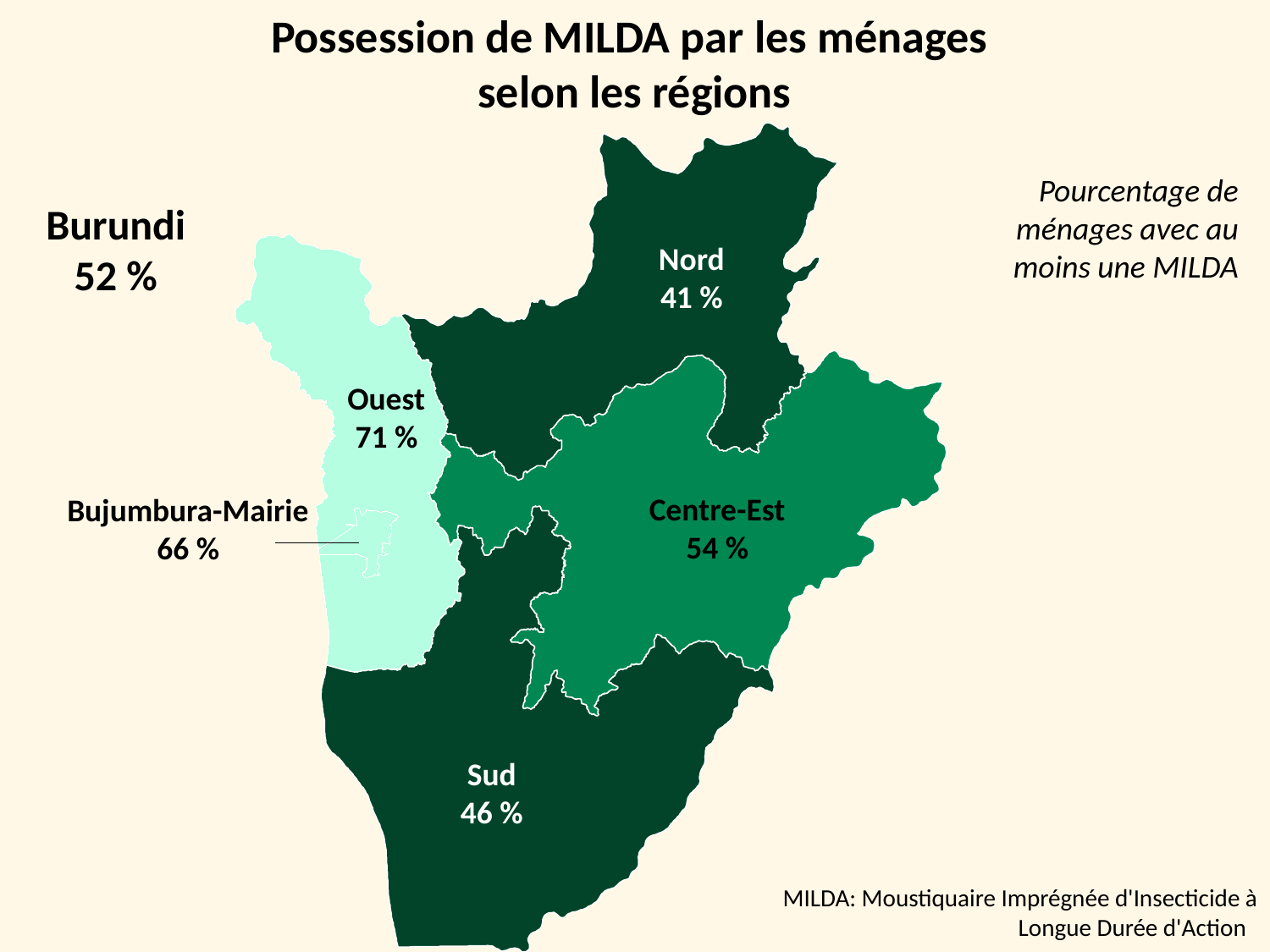

# Possession de MILDA par les ménages selon les régions

Nord
41 %

Ouest
71 %
Centre-Est
54 %
Bujumbura-Mairie
66 %

Sud
46 %
Pourcentage de ménages avec au moins une MILDA
Burundi
52 %
MILDA: Moustiquaire Imprégnée d'Insecticide à Longue Durée d'Action